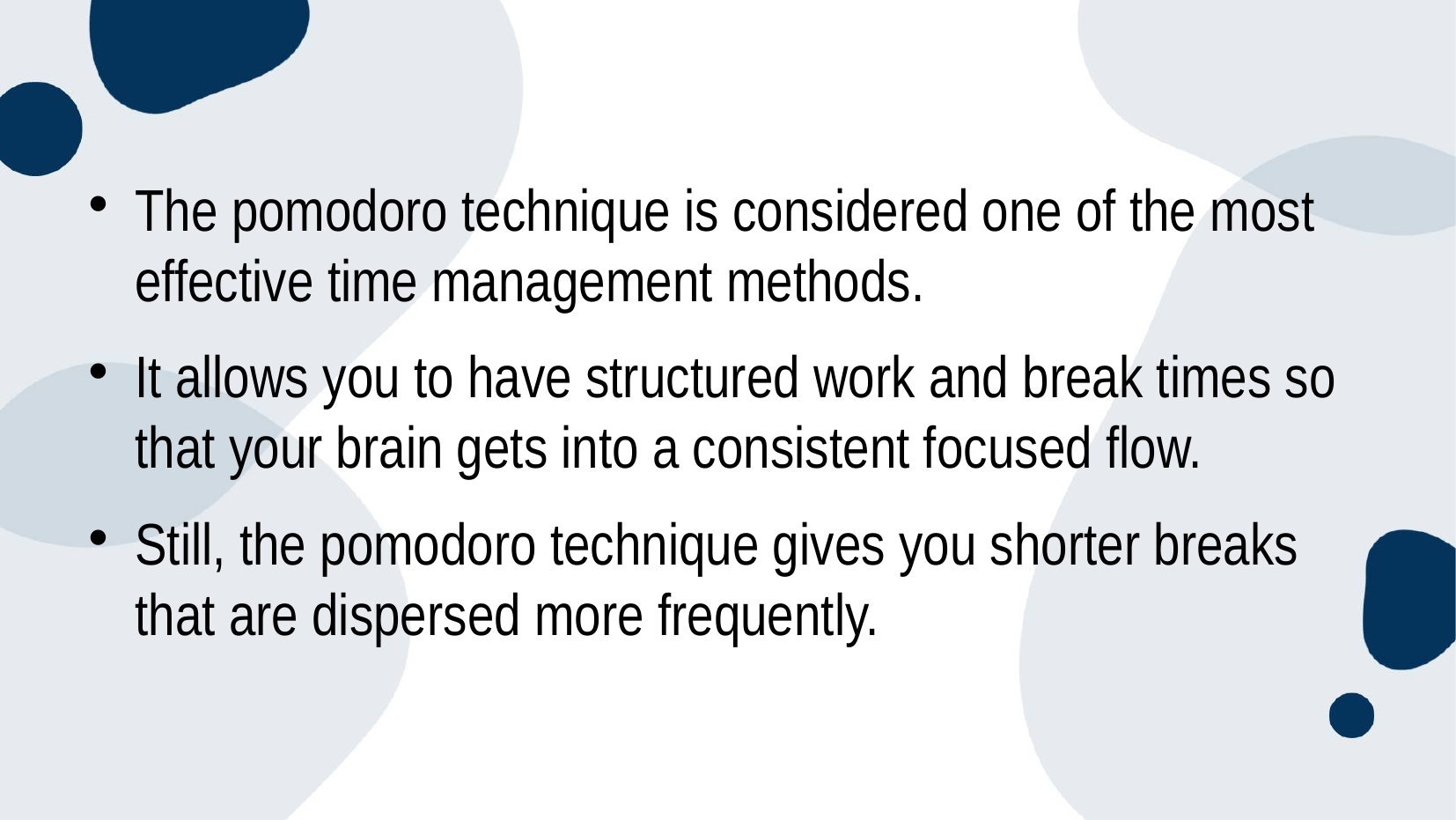

The pomodoro technique is considered one of the most effective time management methods.
It allows you to have structured work and break times so that your brain gets into a consistent focused flow.
Still, the pomodoro technique gives you shorter breaks that are dispersed more frequently.